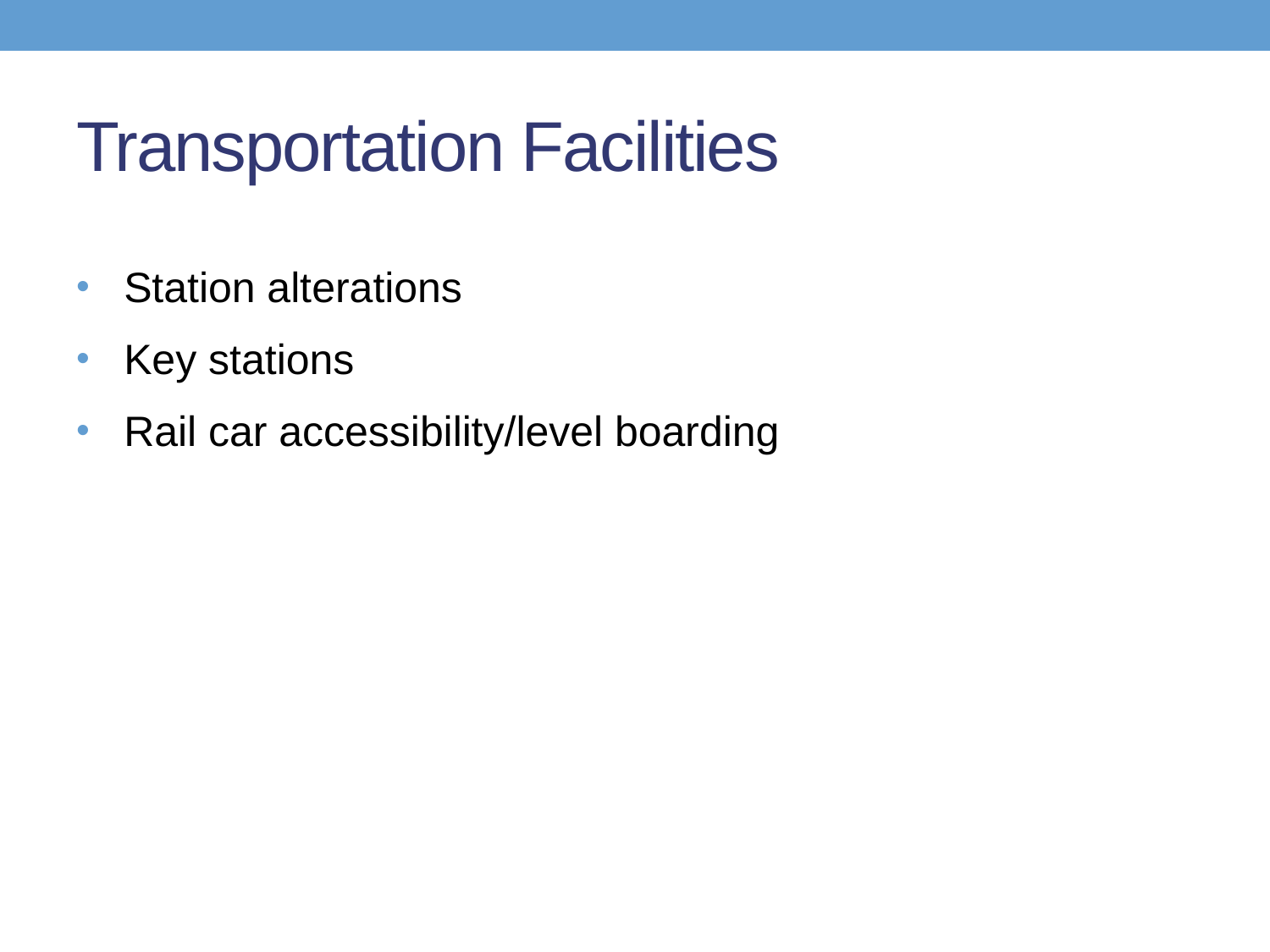

# Transportation Facilities
Station alterations
Key stations
Rail car accessibility/level boarding